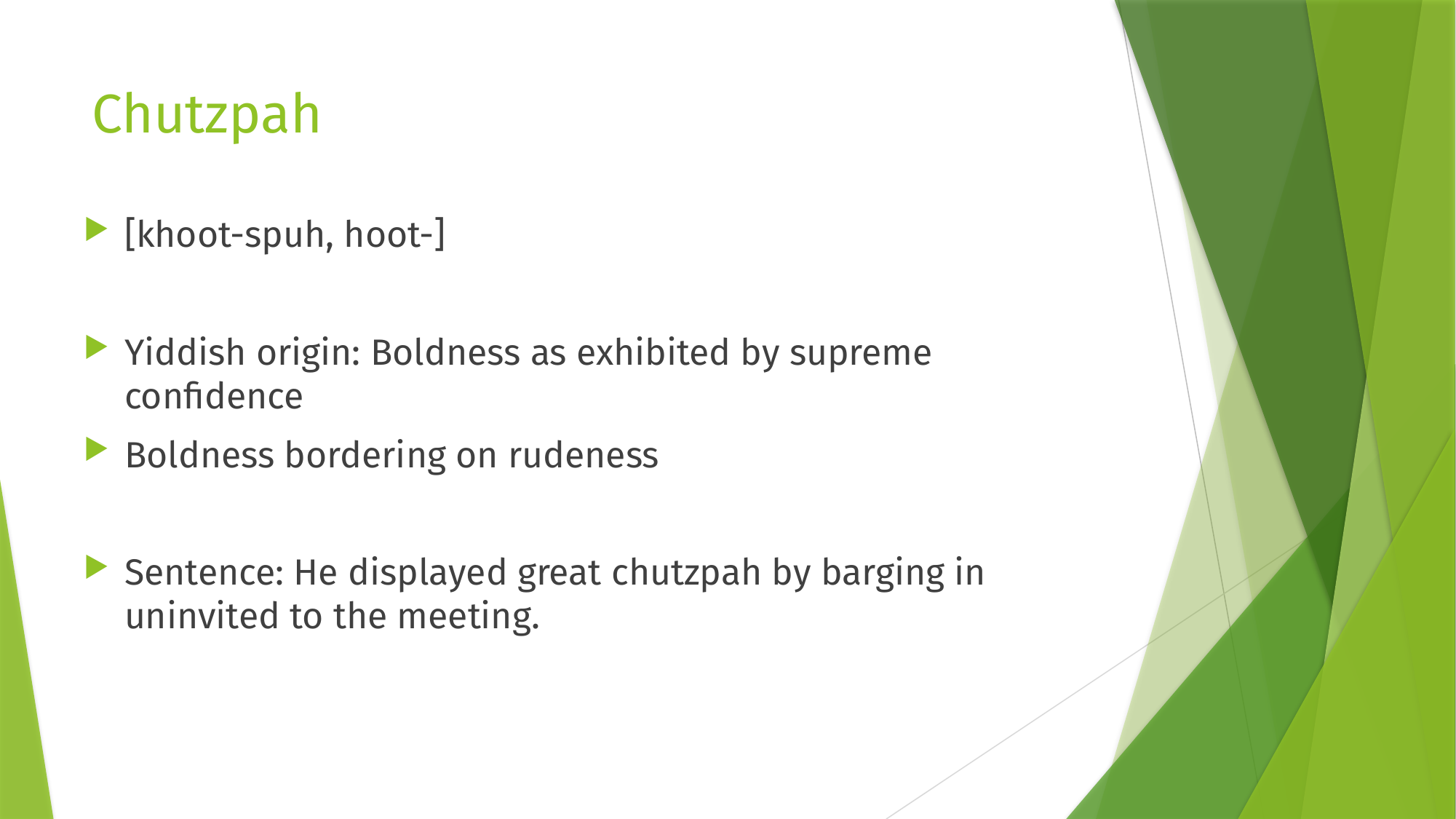

# Chutzpah
[khoot-spuh, hoot-]

Yiddish origin: Boldness as exhibited by supreme confidence
Boldness bordering on rudeness

Sentence: He displayed great chutzpah by barging in uninvited to the meeting.